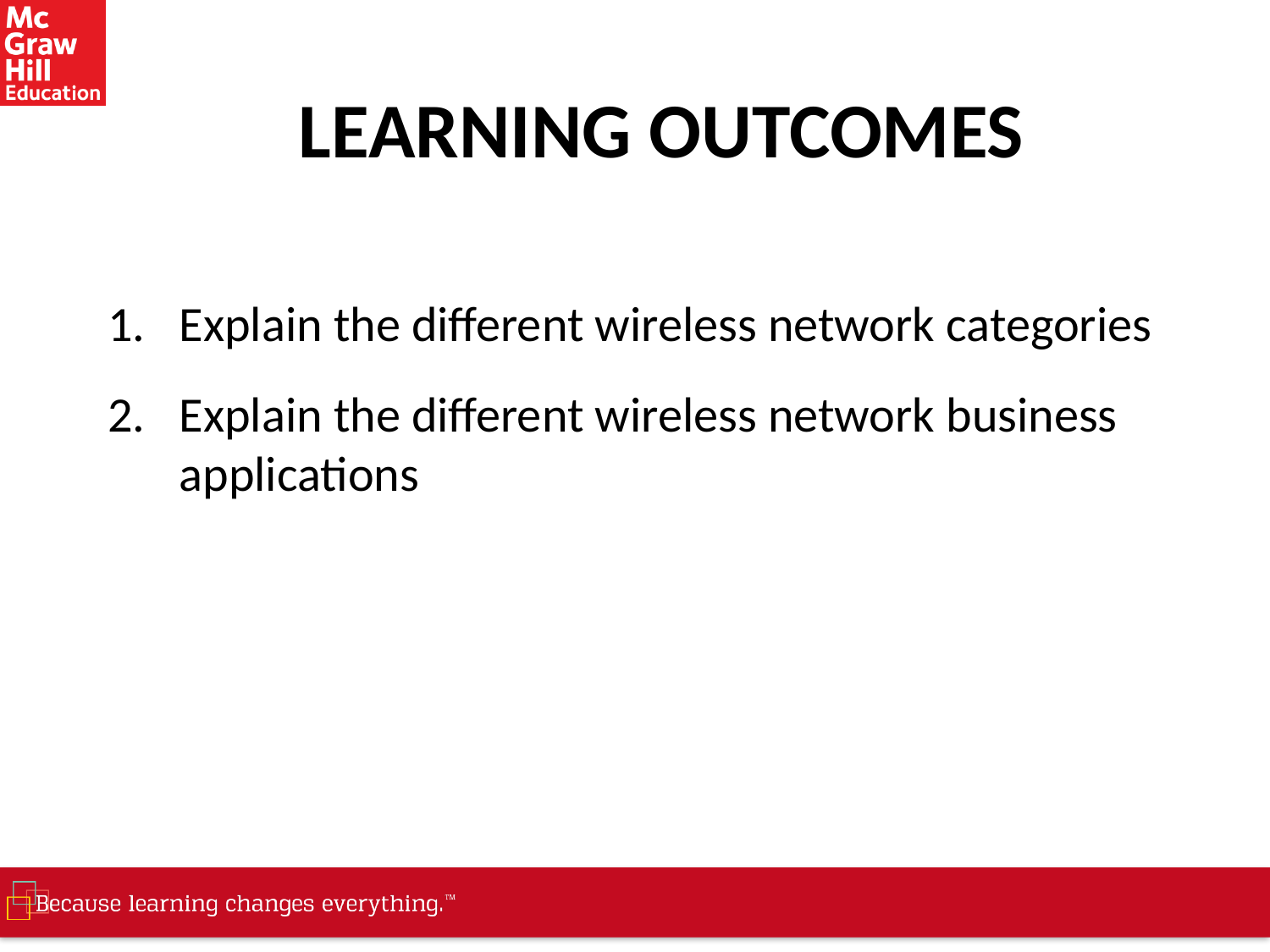

# LEARNING OUTCOMES
Explain the different wireless network categories
Explain the different wireless network business applications